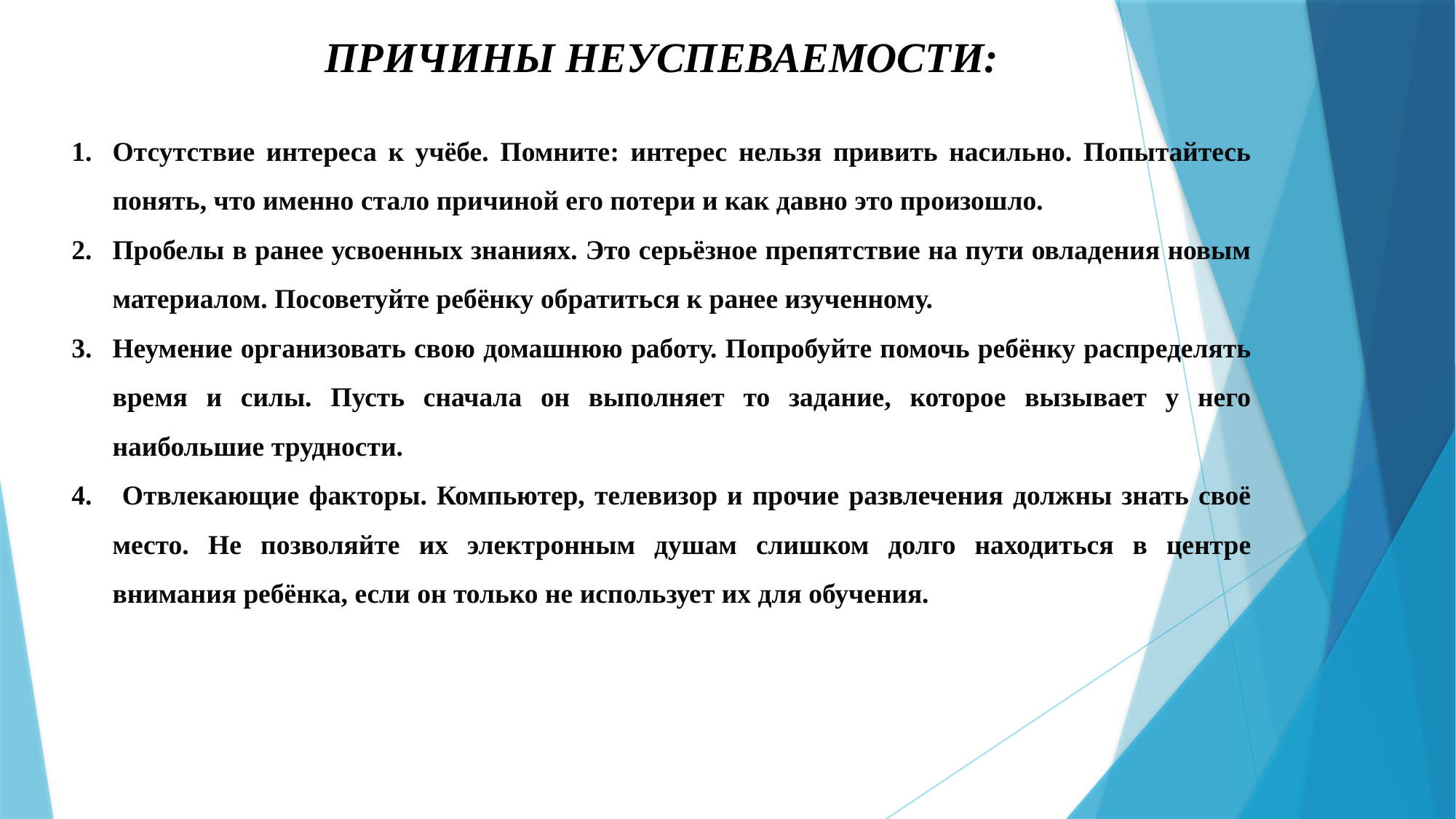

ПРИЧИНЫ НЕУСПЕВАЕМОСТИ:

Отсутствие интереса к учёбе. Помните: интерес нельзя привить насильно. Попытайтесь понять, что именно стало причиной его потери и как давно это произошло.
Пробелы в ранее усвоенных знаниях. Это серьёзное препятствие на пути овладения новым материалом. Посоветуйте ребёнку обратиться к ранее изученному.
Неумение организовать свою домашнюю работу. Попробуйте помочь ребёнку распределять время и силы. Пусть сначала он выполняет то задание, которое вызывает у него наибольшие трудности.
 Отвлекающие факторы. Компьютер, телевизор и прочие развлечения должны знать своё место. Не позволяйте их электронным душам слишком долго находиться в центре внимания ребёнка, если он только не использует их для обучения.